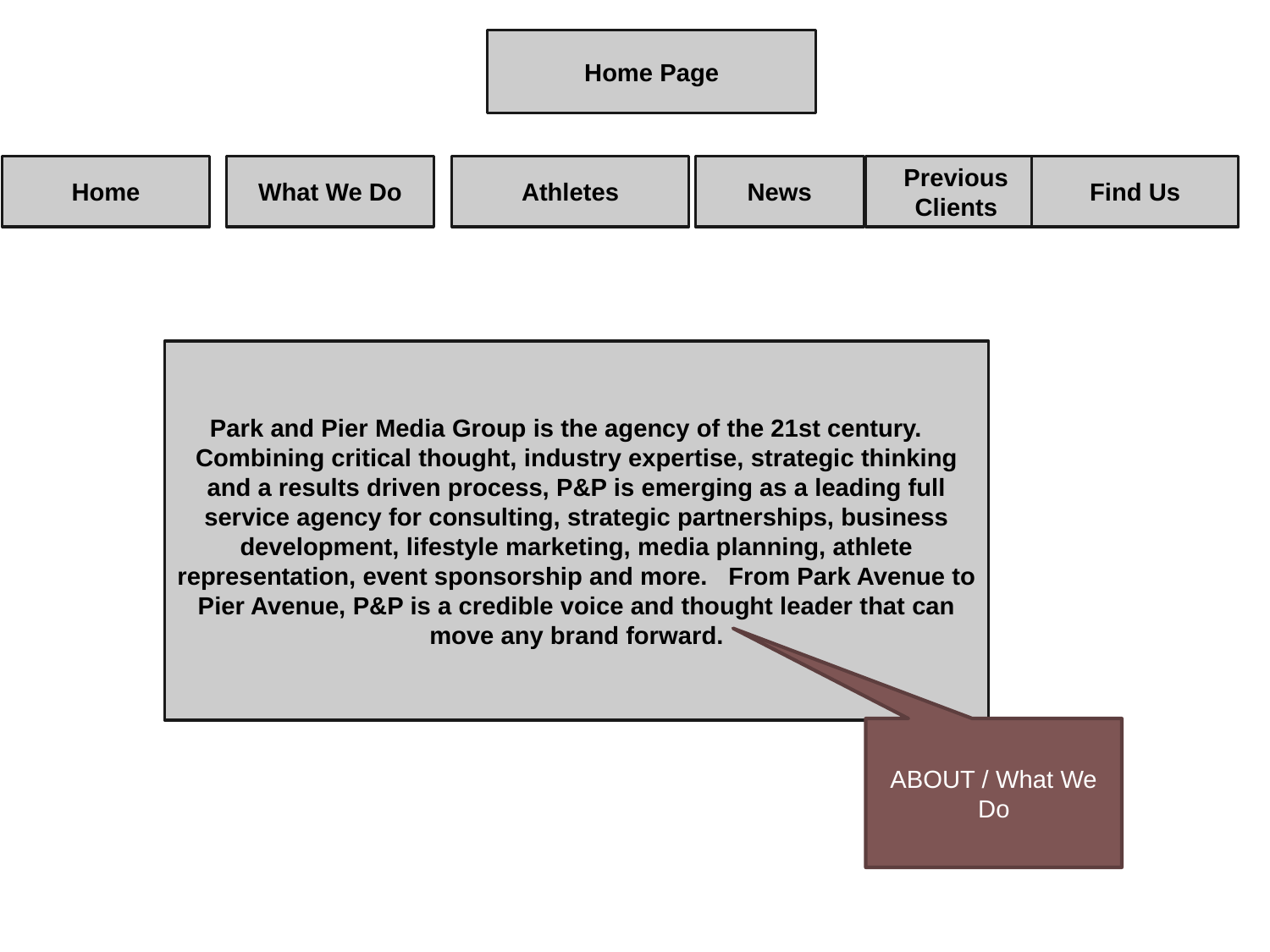

Home Page
Home
What We Do
Athletes
News
Previous Clients
Find Us
Park and Pier Media Group is the agency of the 21st century.    Combining critical thought, industry expertise, strategic thinking and a results driven process, P&P is emerging as a leading full service agency for consulting, strategic partnerships, business development, lifestyle marketing, media planning, athlete representation, event sponsorship and more.   From Park Avenue to Pier Avenue, P&P is a credible voice and thought leader that can move any brand forward.
ABOUT / What We Do